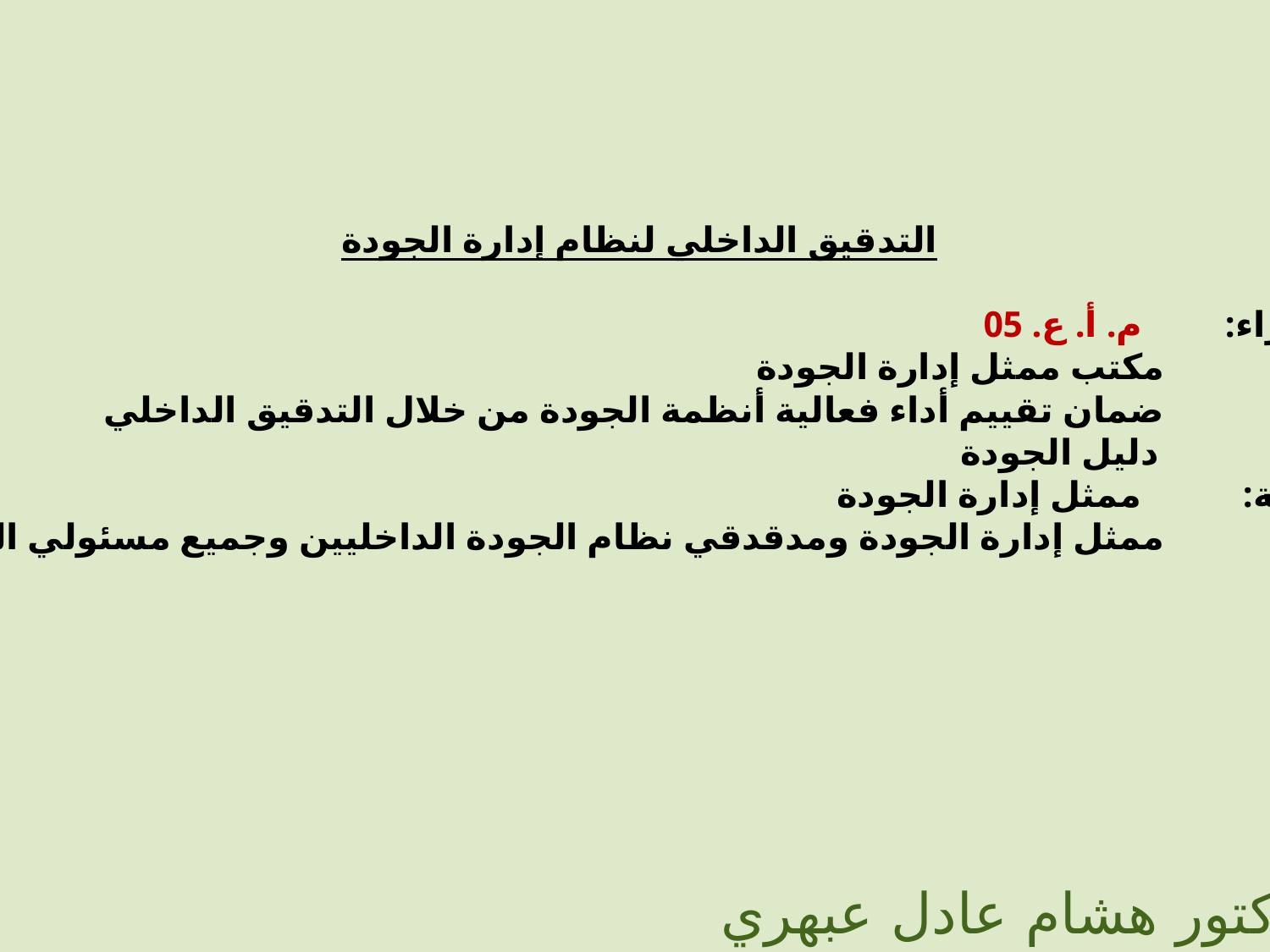

التدقيق الداخلي لنظام إدارة الجودة

رقم الإجراء:         م. أ. ع. 05
الإدارة:                مكتب ممثل إدارة الجودة
الهدف:                ضمان تقييم أداء فعالية أنظمة الجودة من خلال التدقيق الداخلي
المرجعية:            دليل الجودة
المسؤولية:           ممثل إدارة الجودة
النطاق:               ممثل إدارة الجودة ومدقدقي نظام الجودة الداخليين وجميع مسئولي القطاعات
الدكتور هشام عادل عبهري